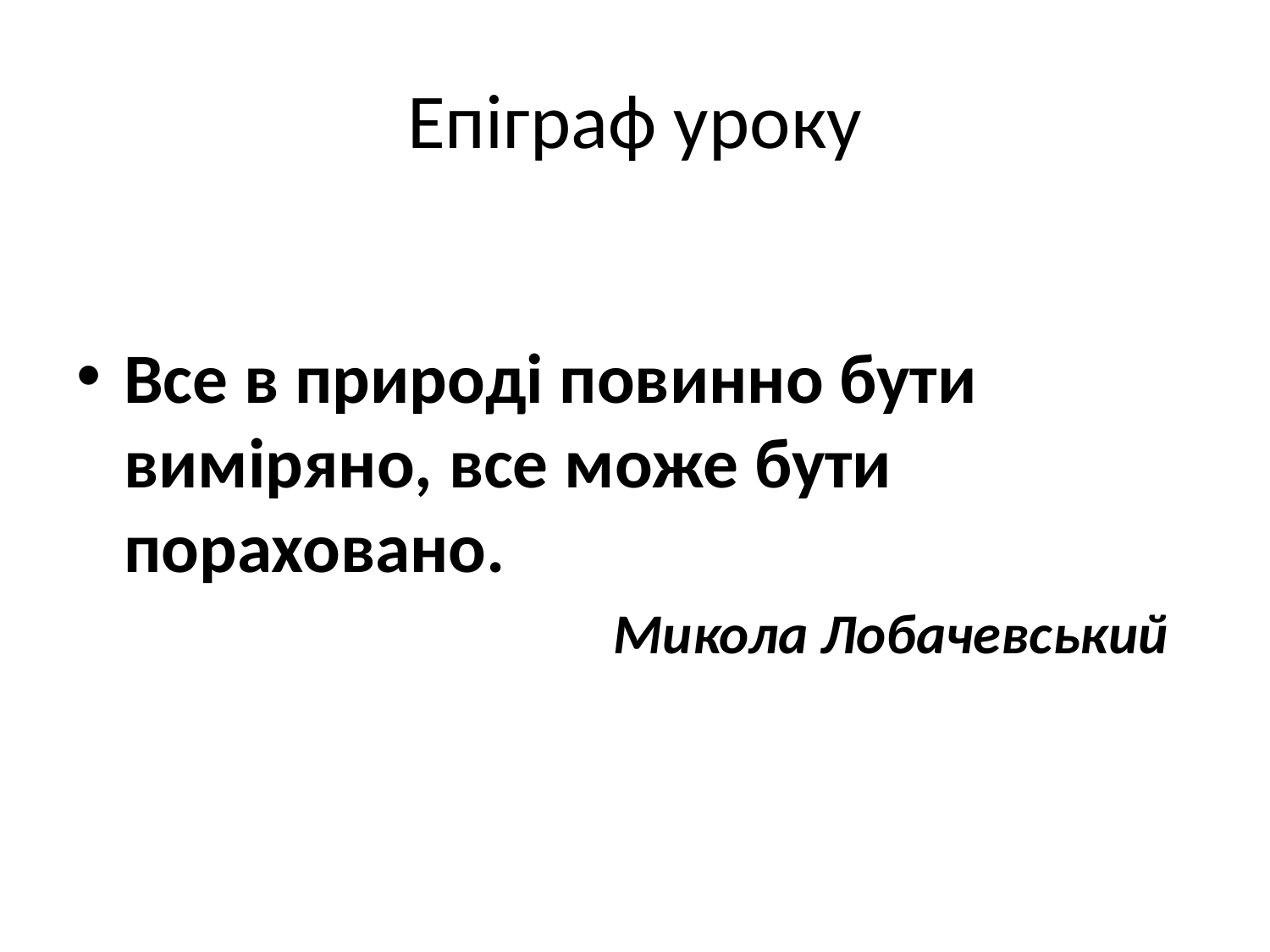

# Епіграф уроку
Все в природі повинно бути виміряно, все може бути пораховано.
Микола Лобачевський